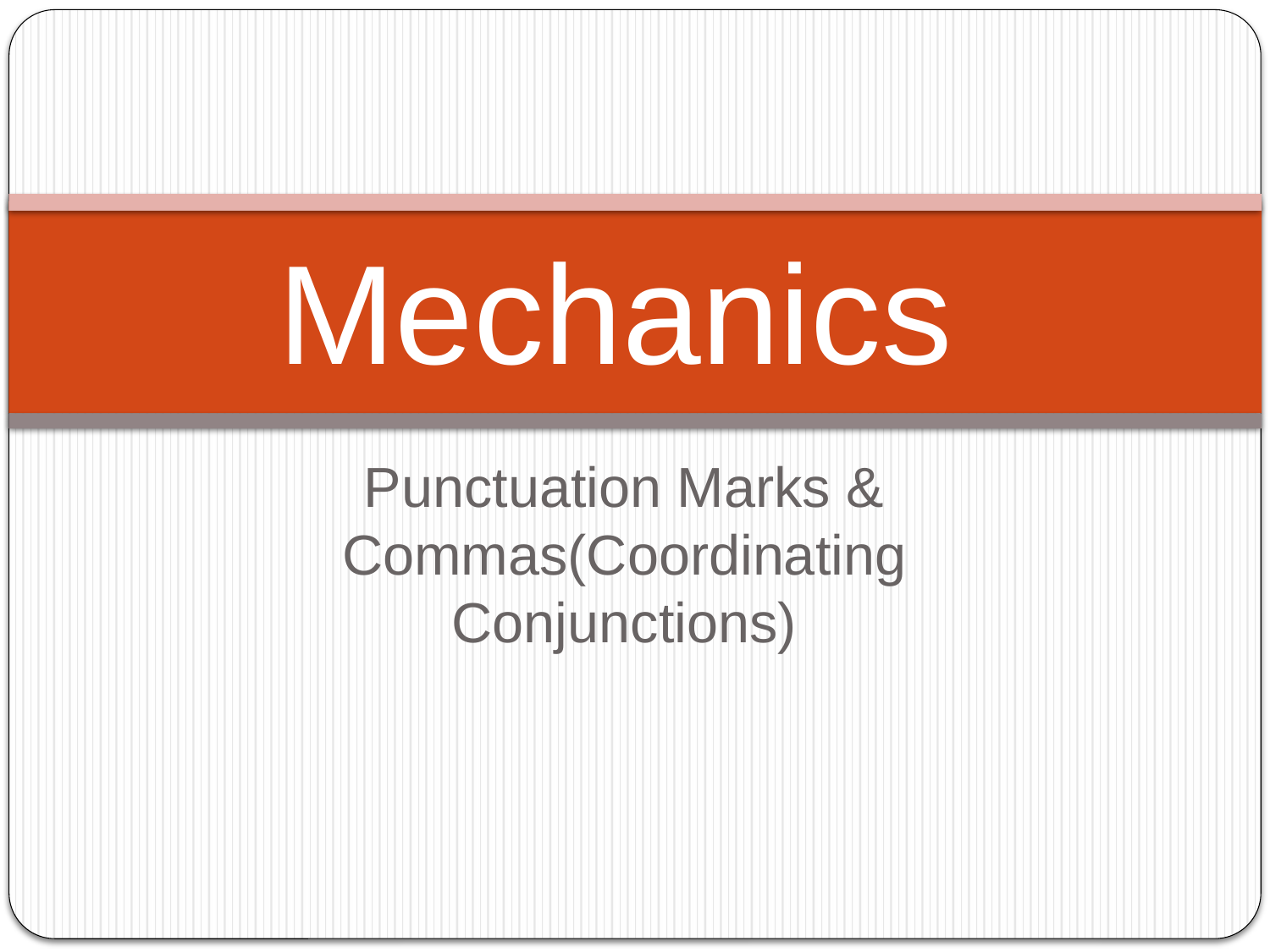

# Mechanics
Punctuation Marks & Commas(Coordinating Conjunctions)